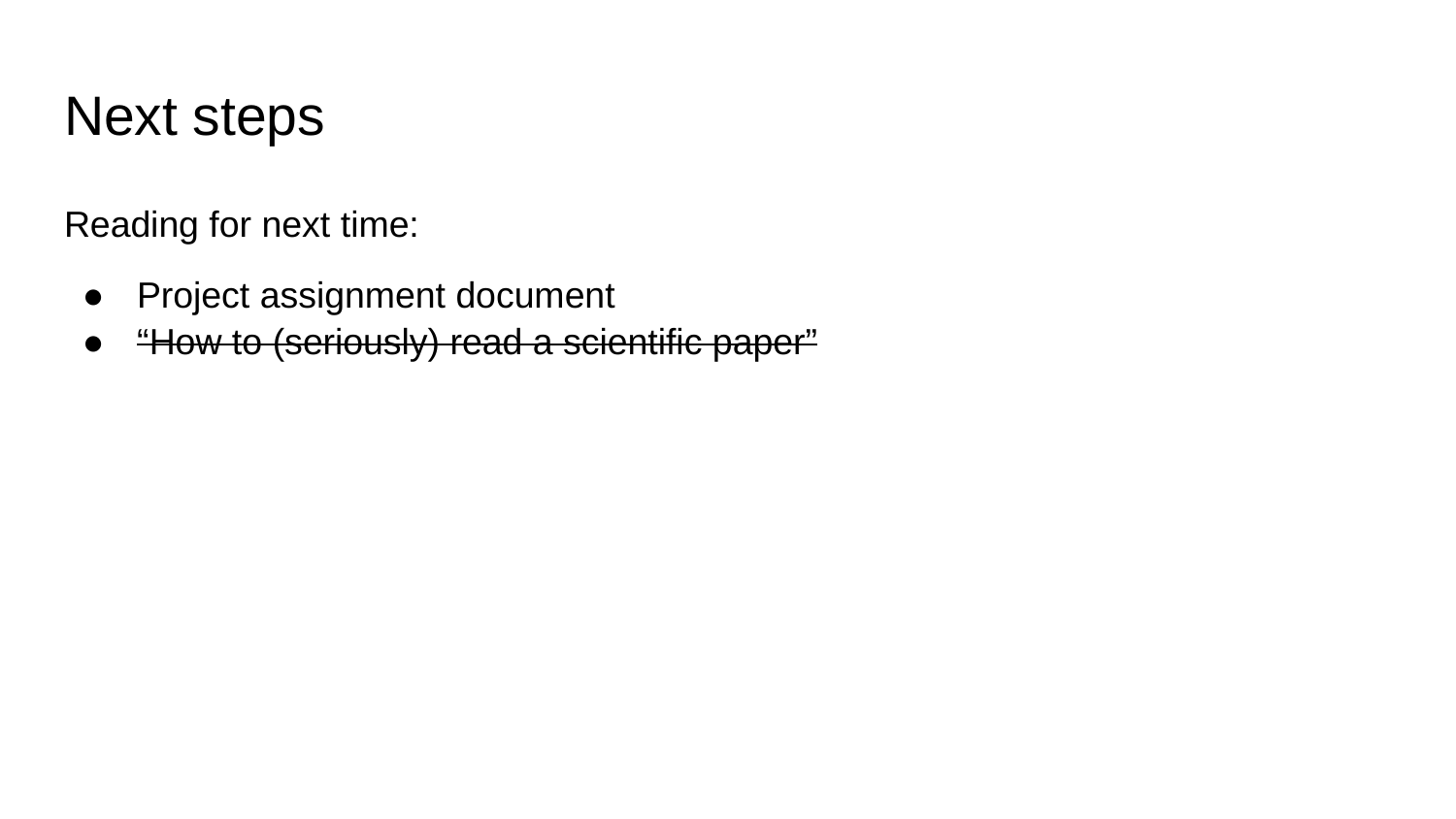

# Next steps
Reading for next time:
Project assignment document
“How to (seriously) read a scientific paper”